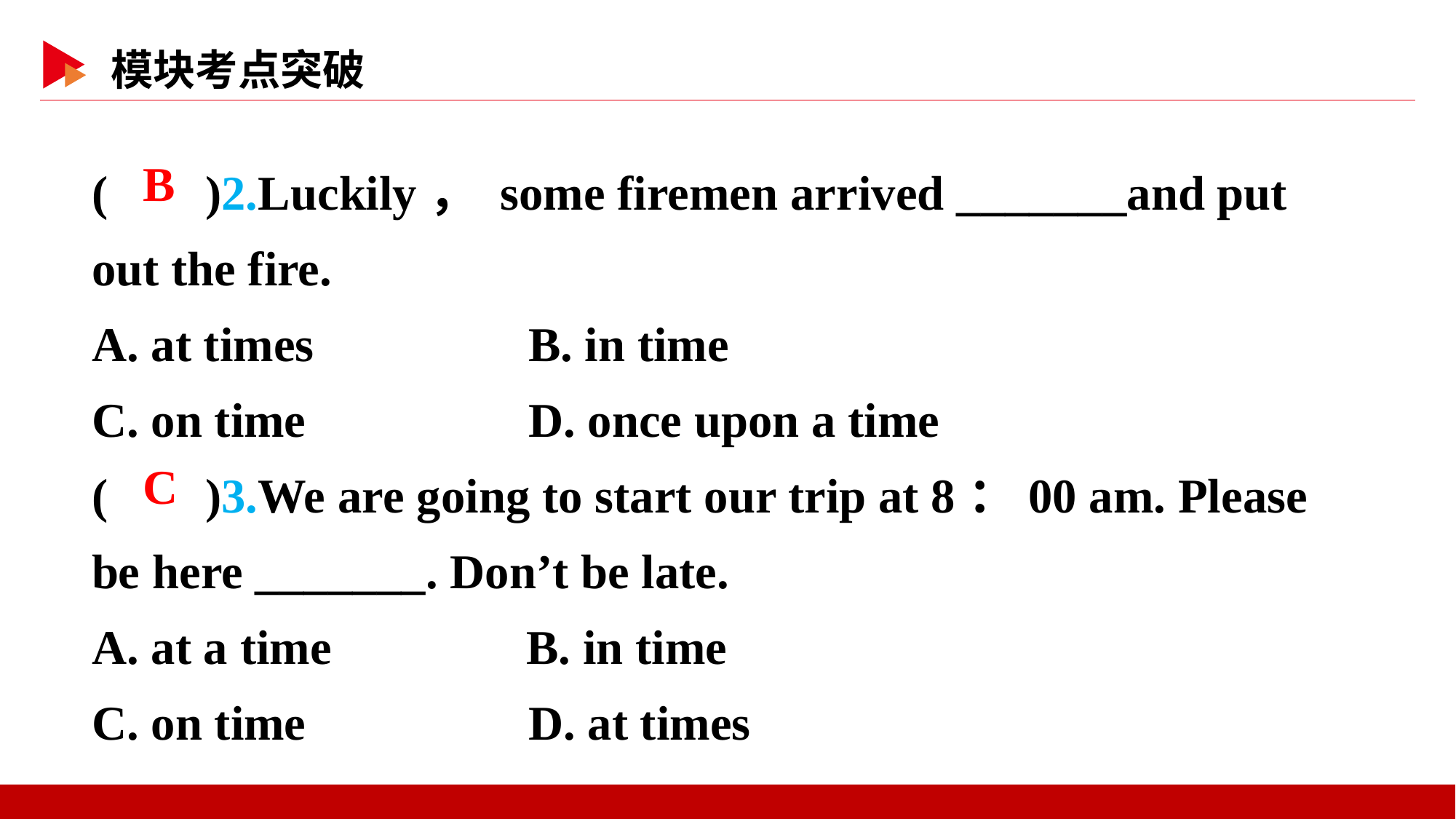

(        )2.Luckily， some firemen arrived _______and put out the fire.
A. at times		B. in time
C. on time			D. once upon a time
(        )3.We are going to start our trip at 8：00 am. Please be here _______. Don’t be late.
A. at a time                B. in time
C. on time               	D. at times
   B
   C